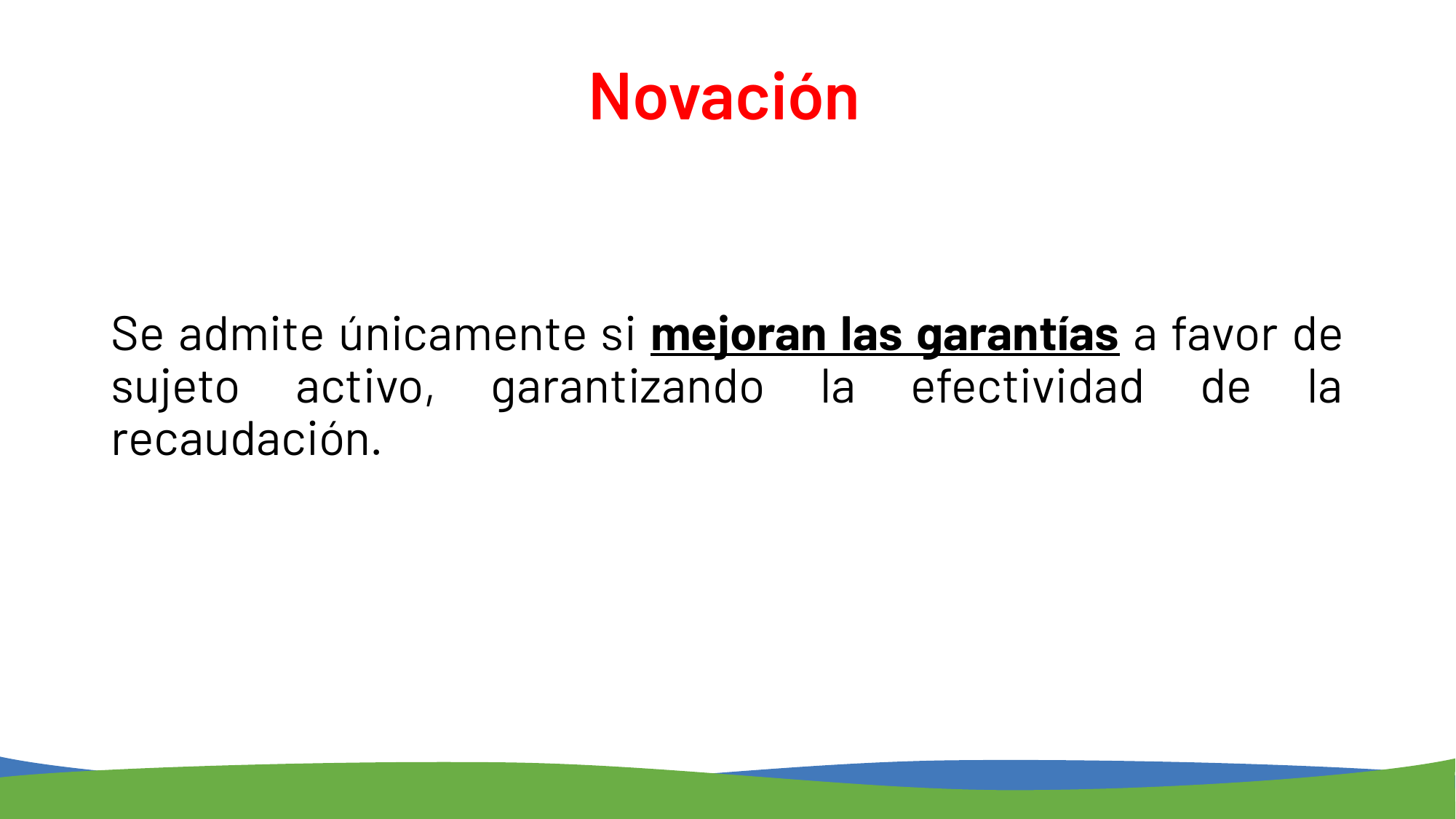

# Novación
Se admite únicamente si mejoran las garantías a favor de sujeto activo, garantizando la efectividad de la recaudación.